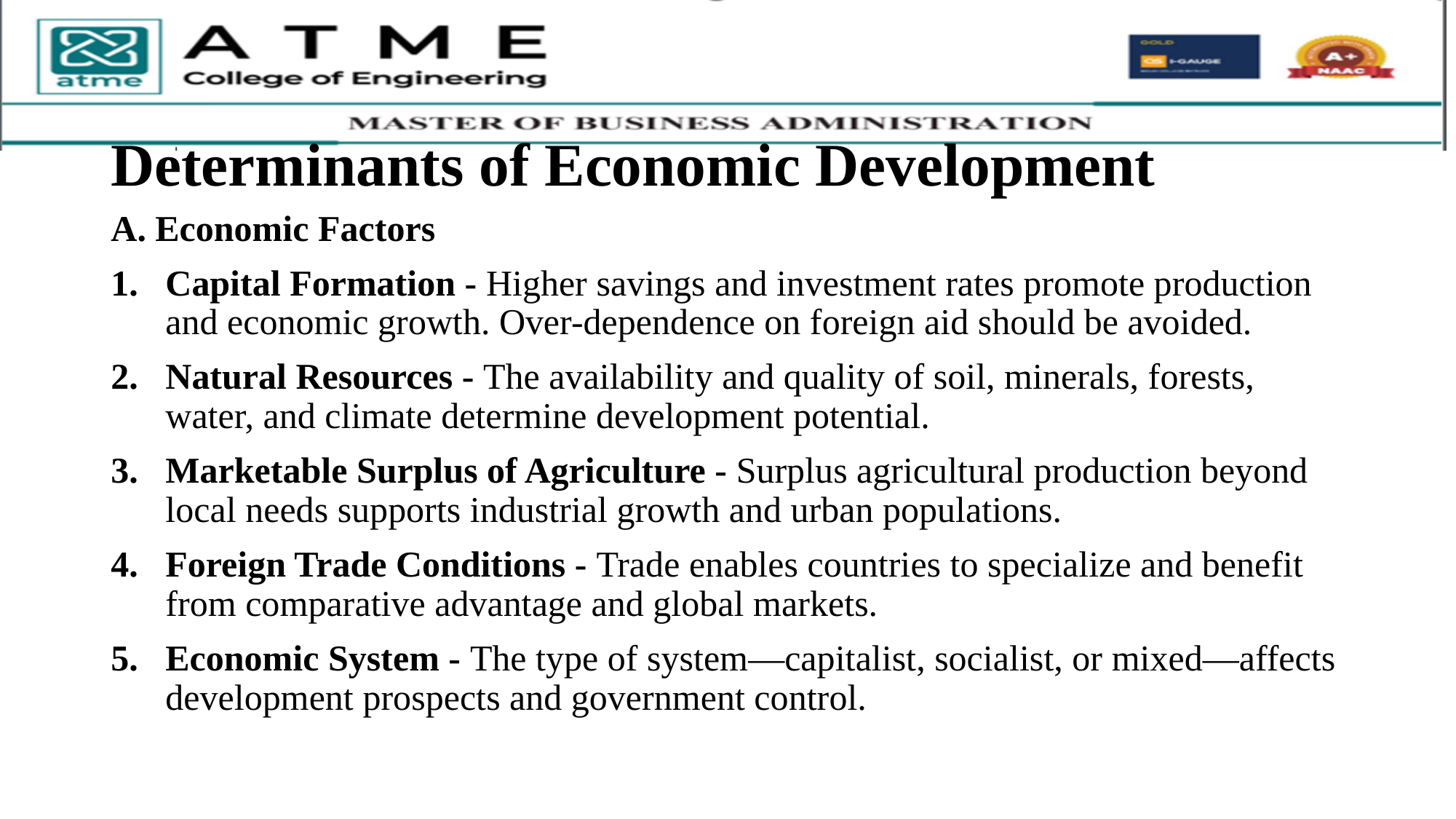

# Determinants of Economic Development
A. Economic Factors
Capital Formation - Higher savings and investment rates promote production and economic growth. Over-dependence on foreign aid should be avoided.
Natural Resources - The availability and quality of soil, minerals, forests, water, and climate determine development potential.
Marketable Surplus of Agriculture - Surplus agricultural production beyond local needs supports industrial growth and urban populations.
Foreign Trade Conditions - Trade enables countries to specialize and benefit from comparative advantage and global markets.
Economic System - The type of system—capitalist, socialist, or mixed—affects development prospects and government control.